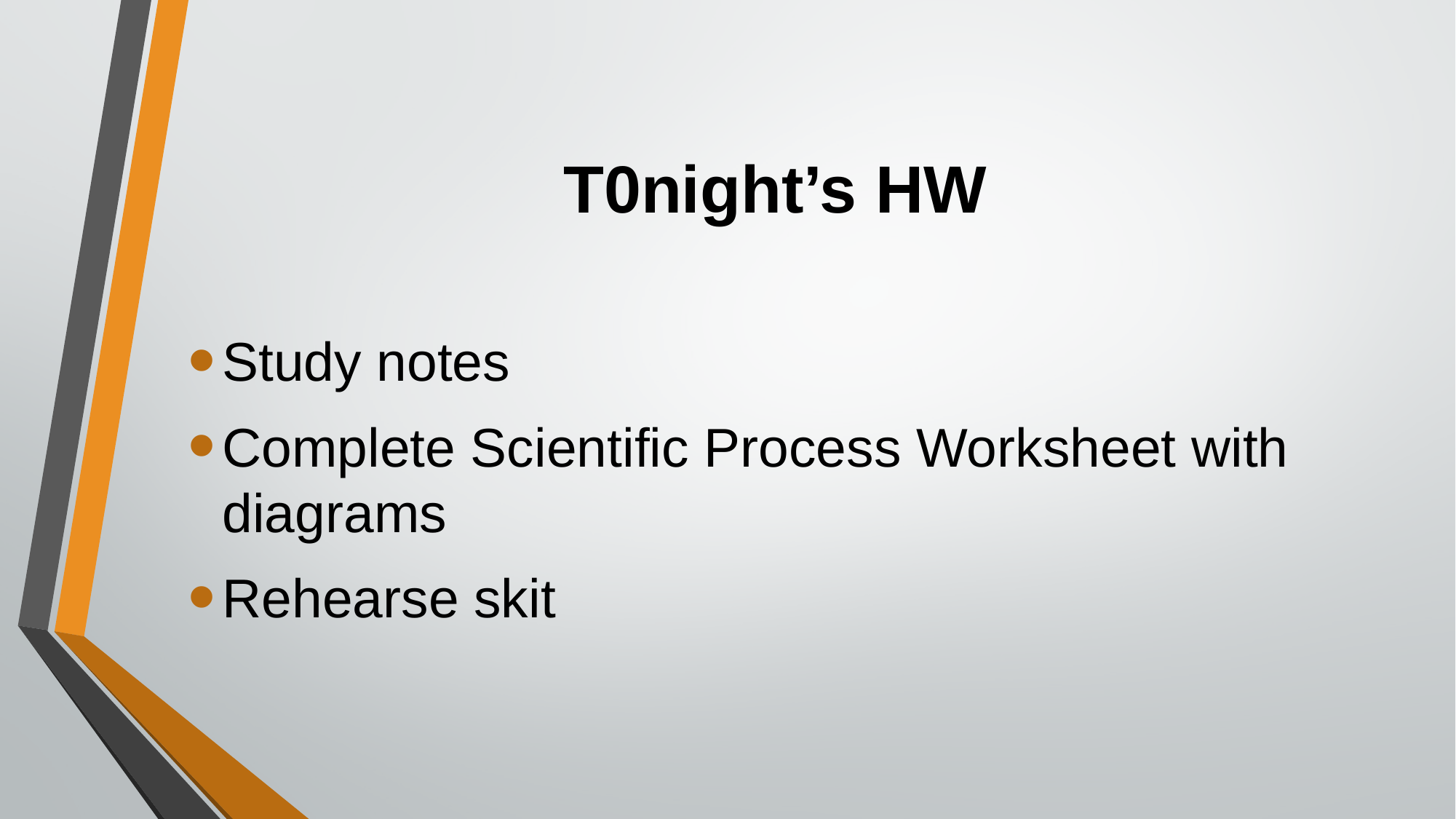

# T0night’s HW
Study notes
Complete Scientific Process Worksheet with diagrams
Rehearse skit